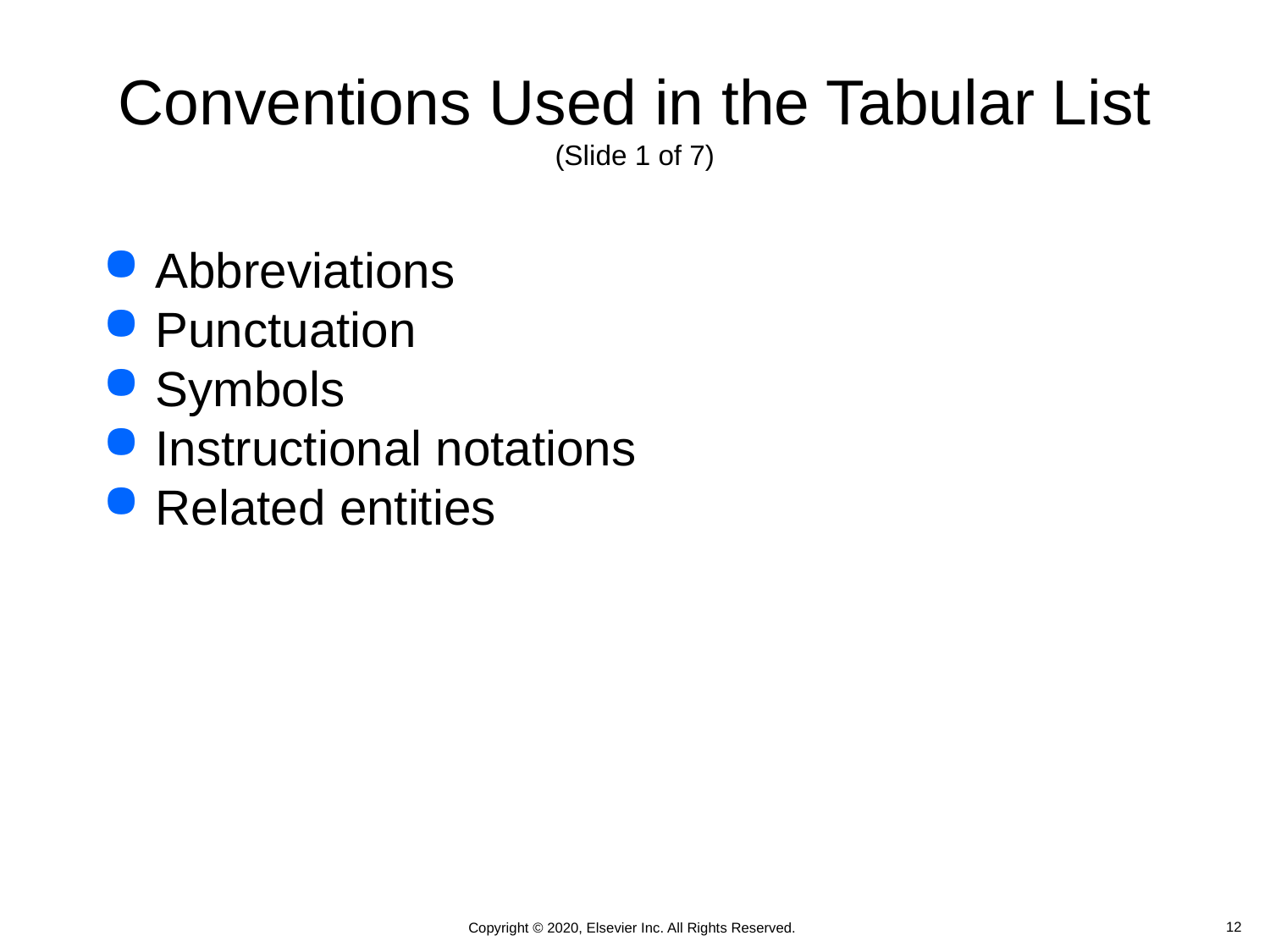

# Conventions Used in the Tabular List (Slide 1 of 7)
Abbreviations
Punctuation
Symbols
Instructional notations
Related entities
 12